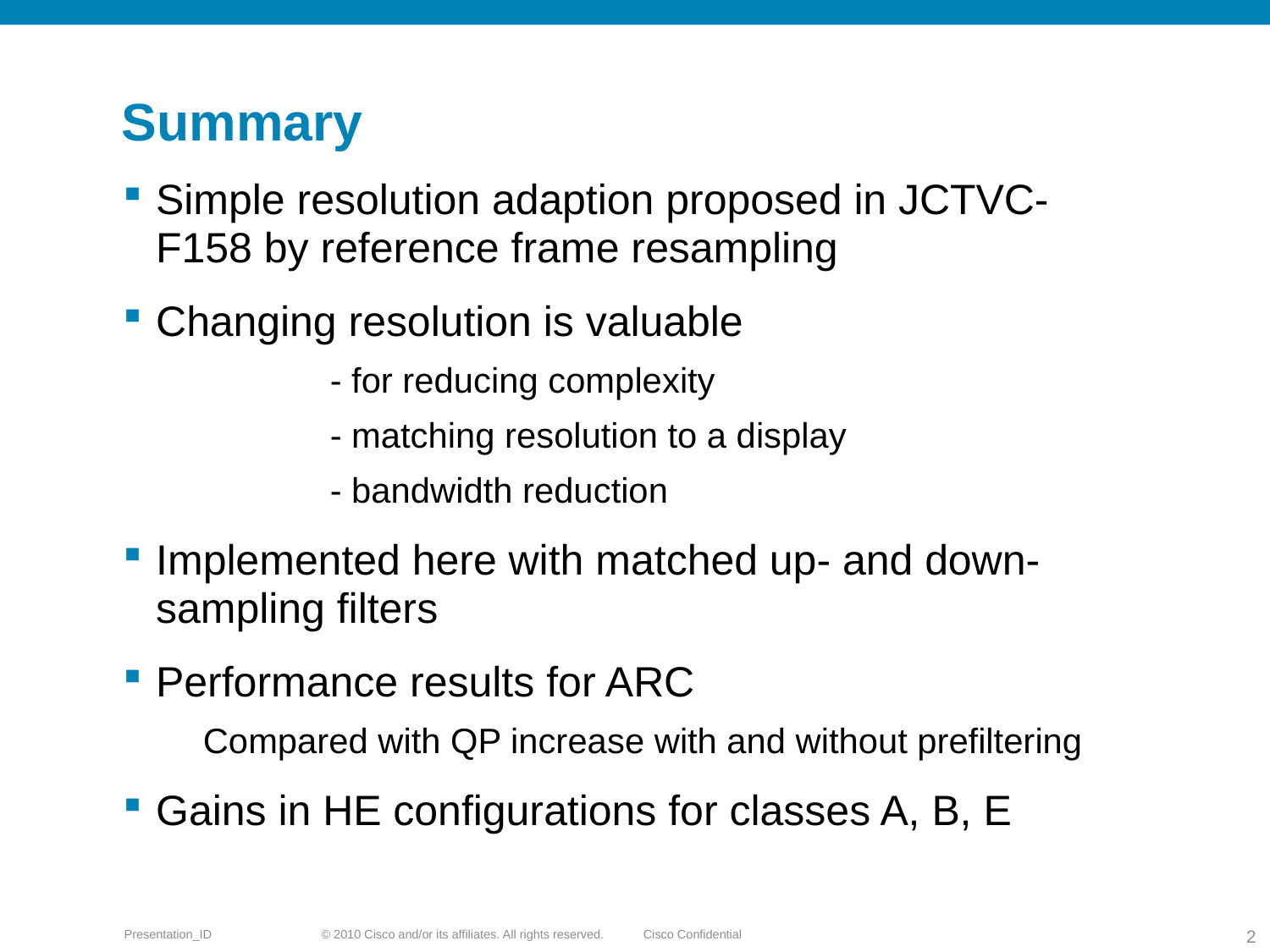

# Summary
Simple resolution adaption proposed in JCTVC-F158 by reference frame resampling
Changing resolution is valuable
	- for reducing complexity
	- matching resolution to a display
	- bandwidth reduction
Implemented here with matched up- and down-sampling filters
Performance results for ARC
Compared with QP increase with and without prefiltering
Gains in HE configurations for classes A, B, E